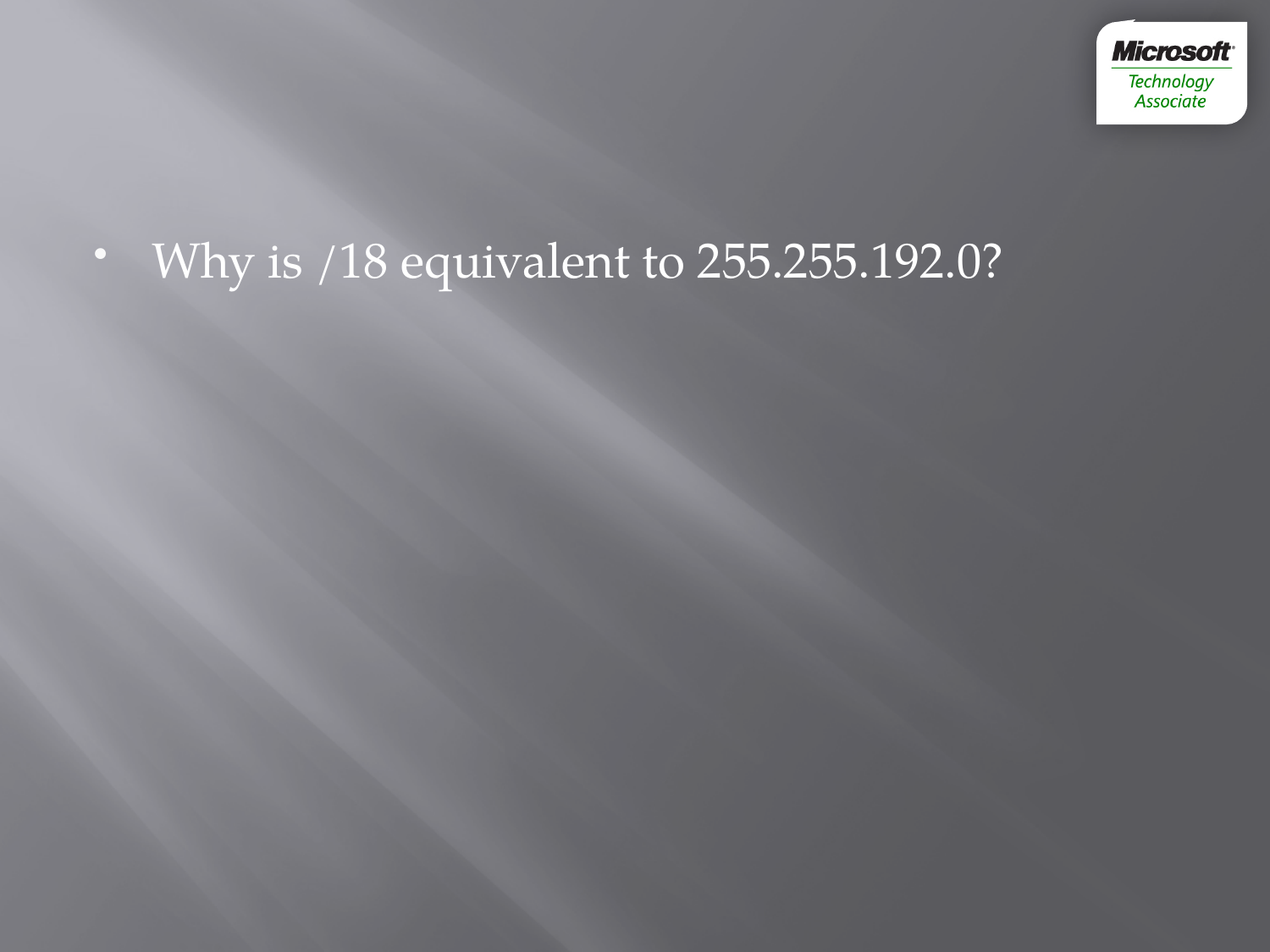

#
Why is /18 equivalent to 255.255.192.0?